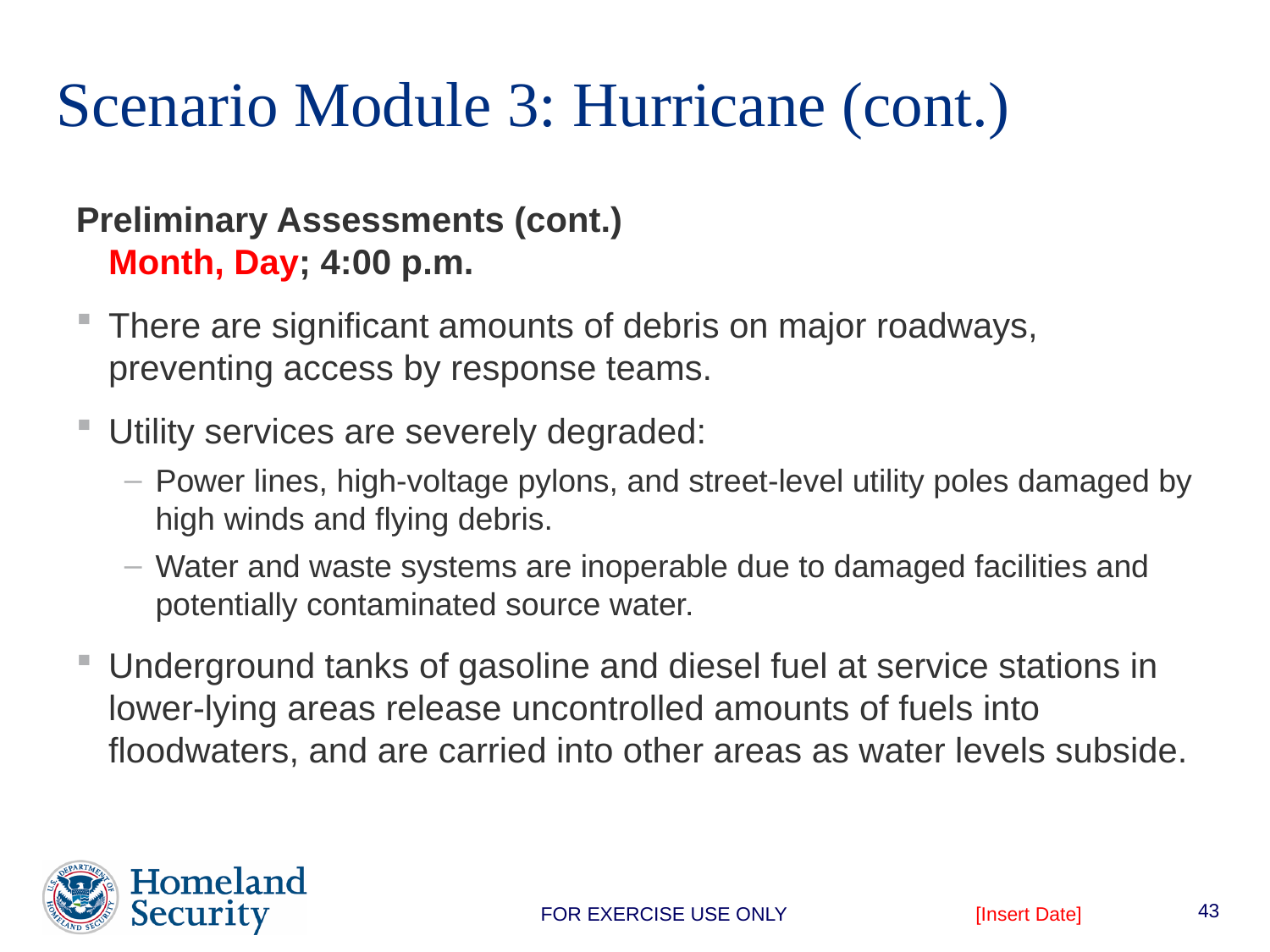

# Scenario Module 3: Hurricane (cont.)
Preliminary Assessments (cont.)
Month, Day; 4:00 p.m.
There are significant amounts of debris on major roadways, preventing access by response teams.
Utility services are severely degraded:
Power lines, high-voltage pylons, and street-level utility poles damaged by high winds and flying debris.
Water and waste systems are inoperable due to damaged facilities and potentially contaminated source water.
Underground tanks of gasoline and diesel fuel at service stations in lower-lying areas release uncontrolled amounts of fuels into floodwaters, and are carried into other areas as water levels subside.

43